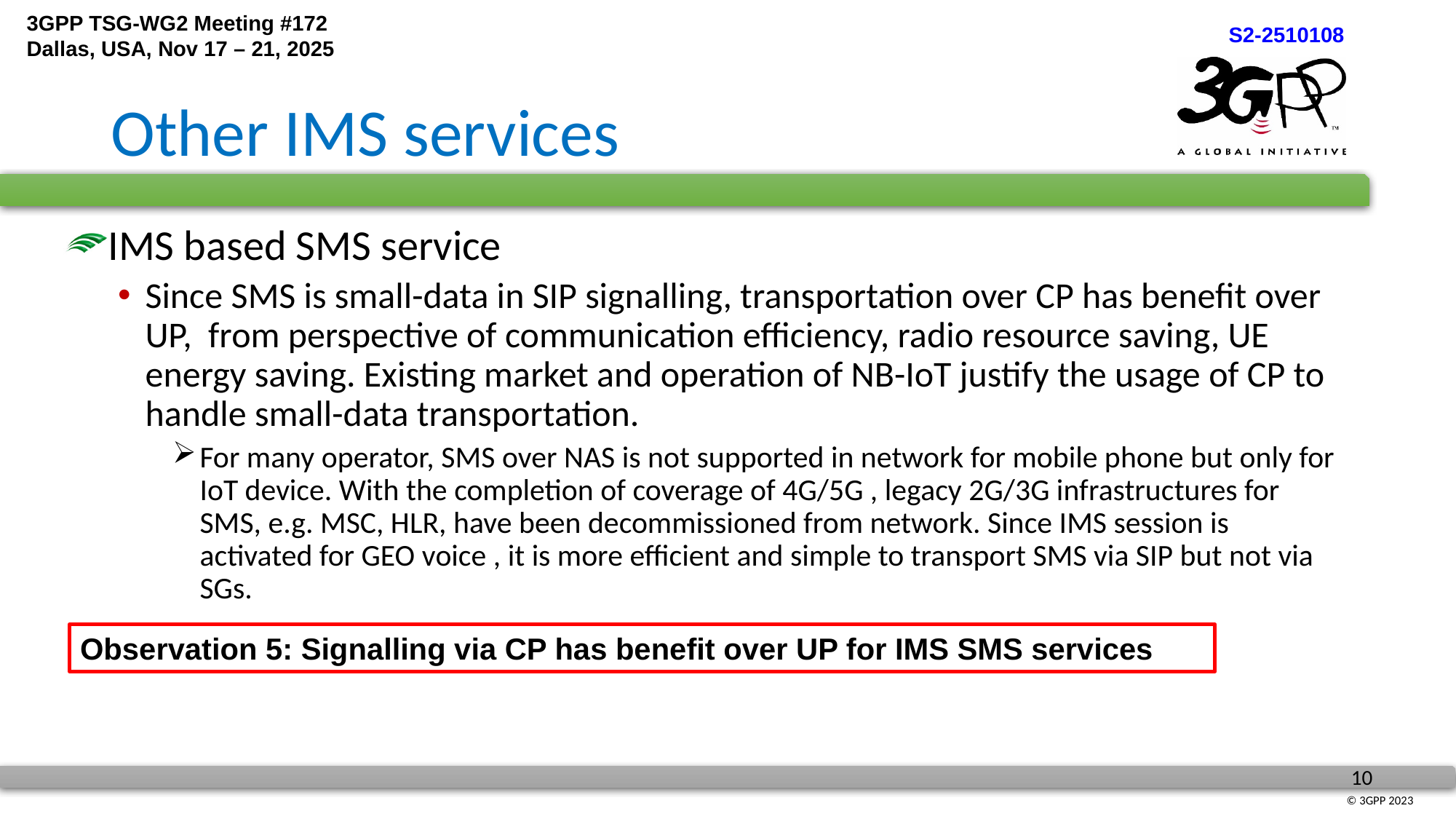

# Other IMS services
IMS based SMS service
Since SMS is small-data in SIP signalling, transportation over CP has benefit over UP,  from perspective of communication efficiency, radio resource saving, UE energy saving. Existing market and operation of NB-IoT justify the usage of CP to handle small-data transportation.
For many operator, SMS over NAS is not supported in network for mobile phone but only for IoT device. With the completion of coverage of 4G/5G , legacy 2G/3G infrastructures for SMS, e.g. MSC, HLR, have been decommissioned from network. Since IMS session is activated for GEO voice , it is more efficient and simple to transport SMS via SIP but not via SGs.
Observation 5: Signalling via CP has benefit over UP for IMS SMS services